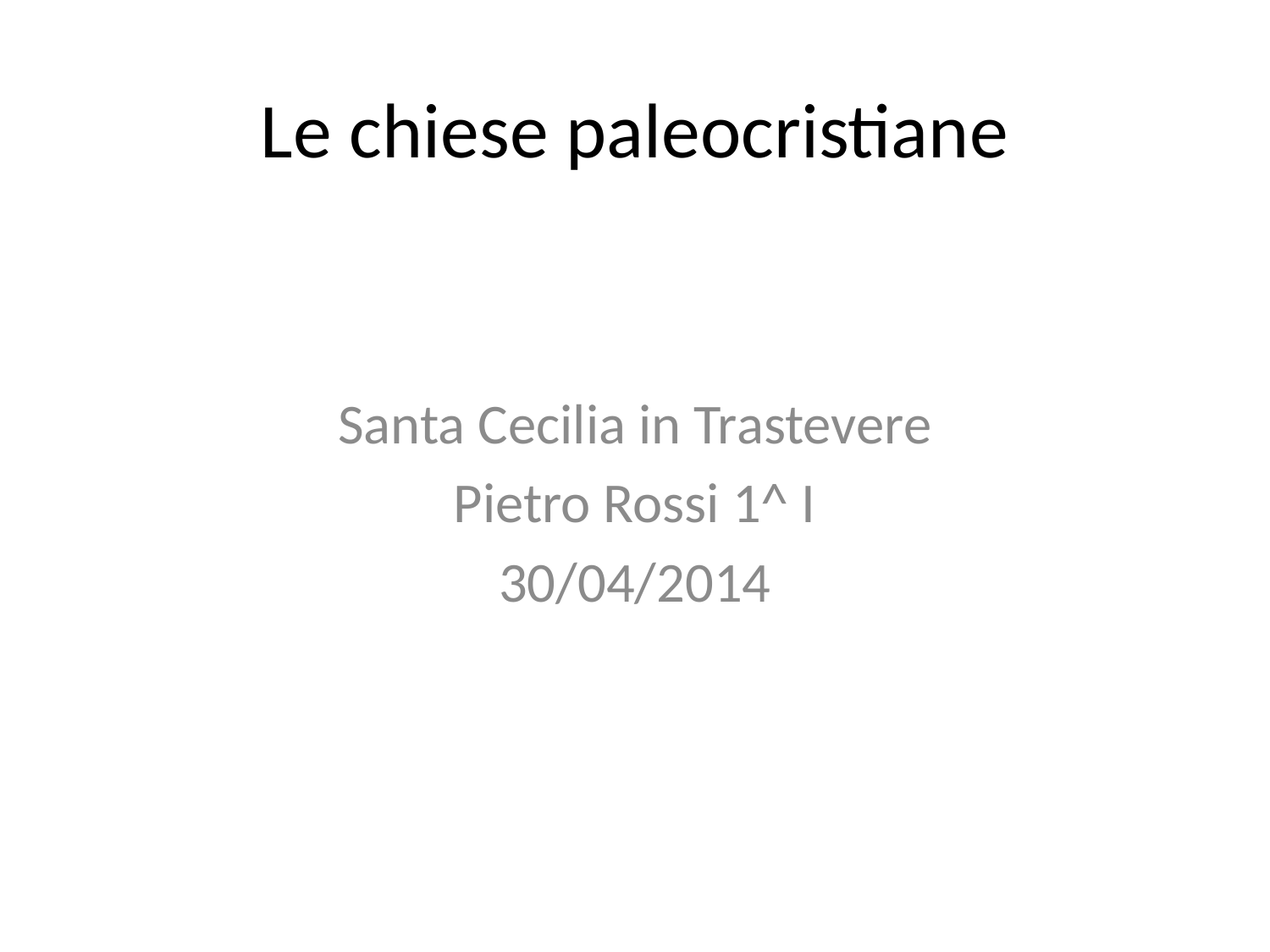

# Le chiese paleocristiane
Santa Cecilia in Trastevere
Pietro Rossi 1^ I
30/04/2014